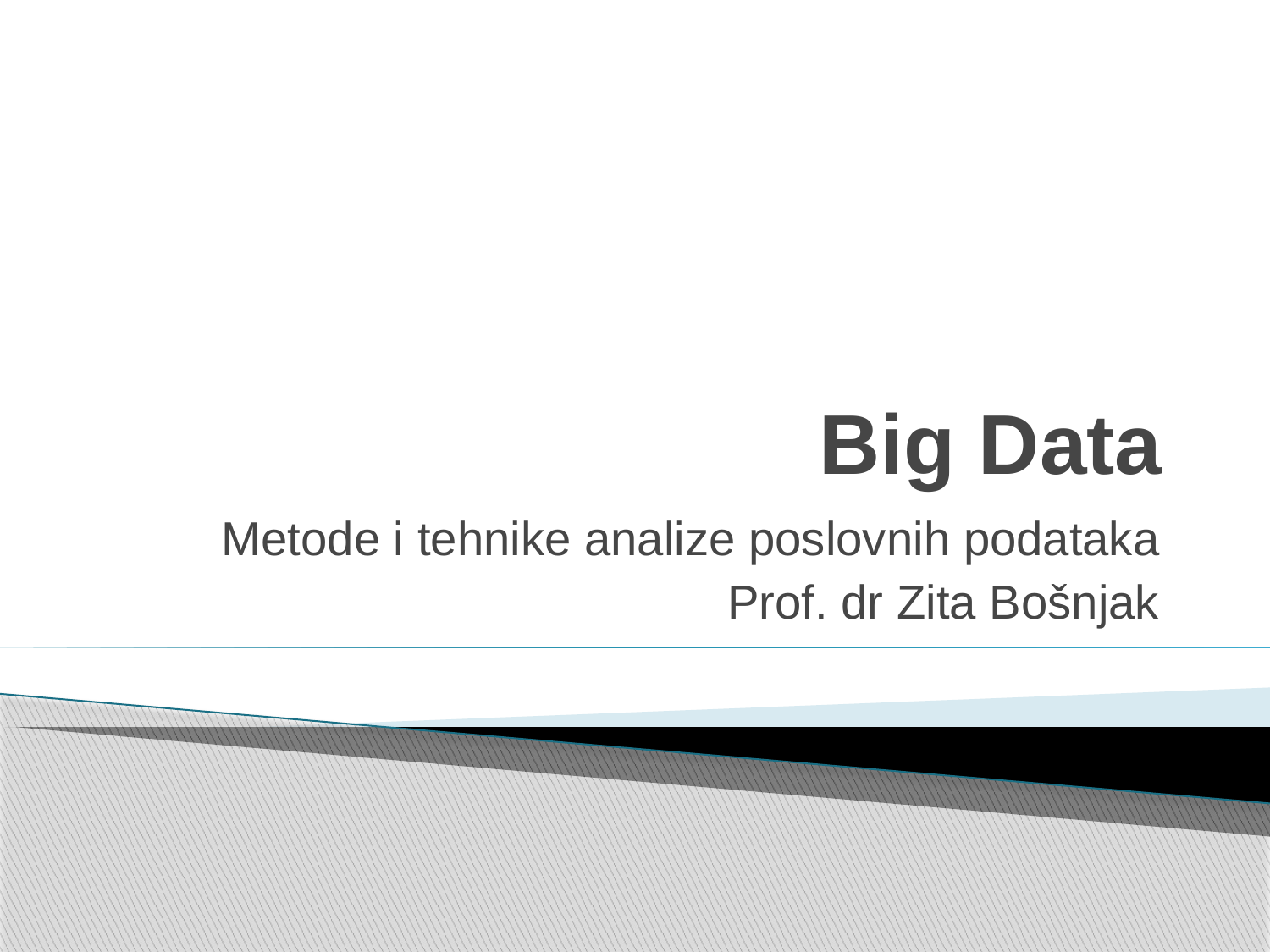

# Big Data
Metode i tehnike analize poslovnih podataka
Prof. dr Zita Bošnjak